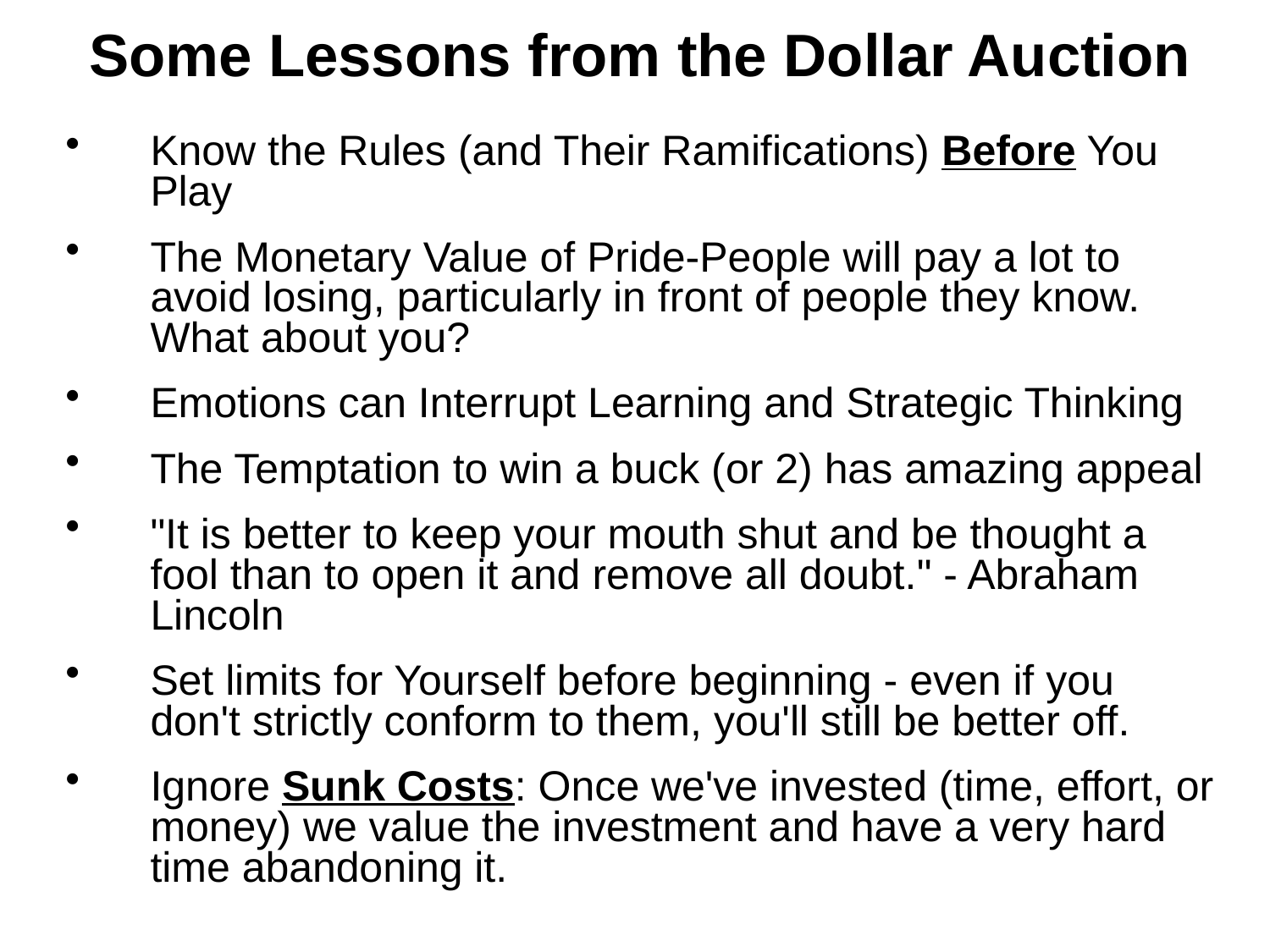

# Some Lessons from the Dollar Auction
Know the Rules (and Their Ramifications) Before You Play

The Monetary Value of Pride-People will pay a lot to avoid losing, particularly in front of people they know.  What about you?

Emotions can Interrupt Learning and Strategic Thinking

The Temptation to win a buck (or 2) has amazing appeal

"It is better to keep your mouth shut and be thought a fool than to open it and remove all doubt." - Abraham Lincoln

Set limits for Yourself before beginning - even if you don't strictly conform to them, you'll still be better off.

Ignore Sunk Costs: Once we've invested (time, effort, or money) we value the investment and have a very hard time abandoning it.